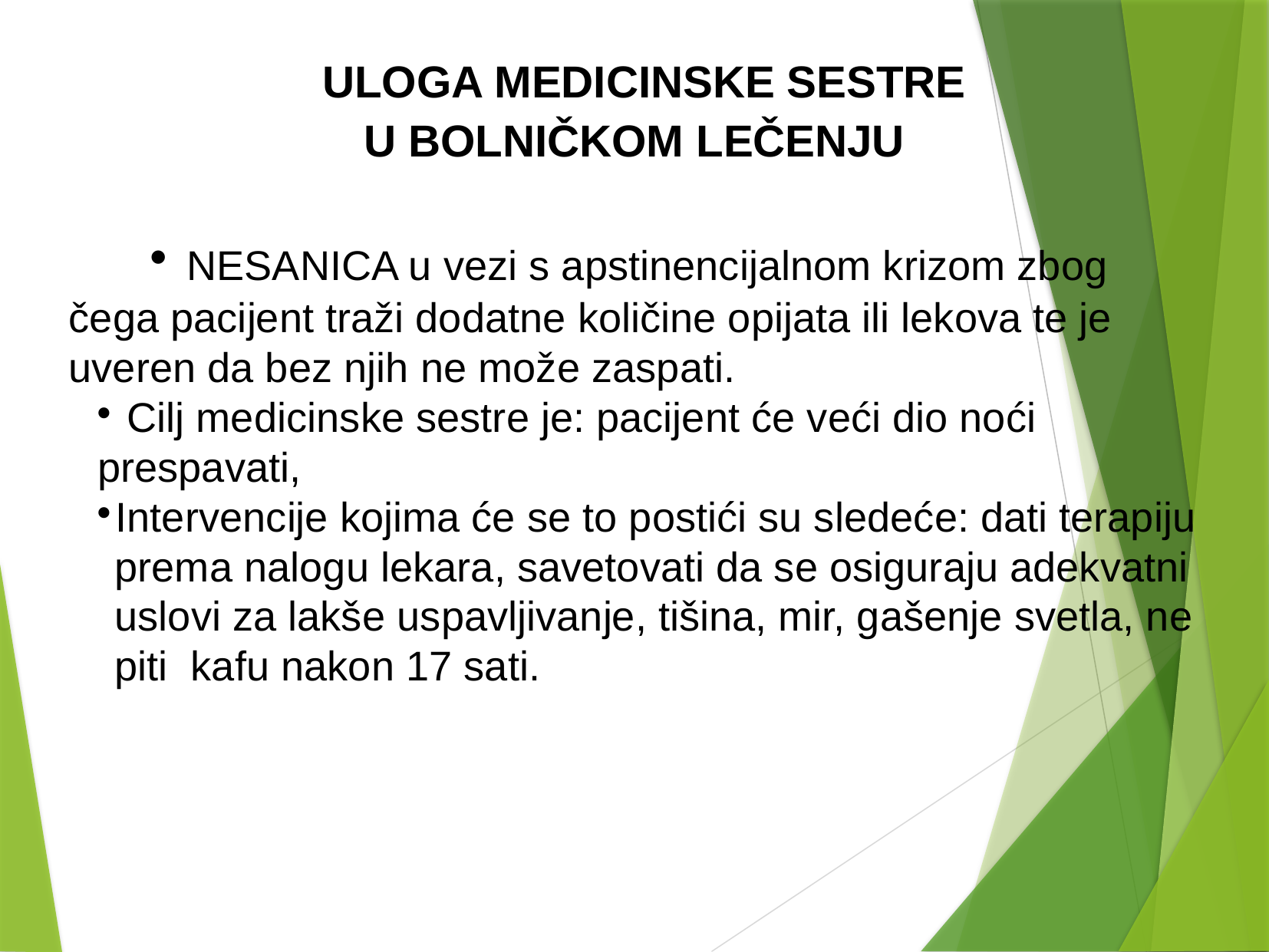

ULOGA MEDICINSKE SESTRE U BOLNIČKOM LEČENJU
 NESANICA u vezi s apstinencijalnom krizom zbog čega pacijent traži dodatne količine opijata ili lekova te je uveren da bez njih ne može zaspati.
 Cilj medicinske sestre je: pacijent će veći dio noći prespavati,
Intervencije kojima će se to postići su sledeće: dati terapiju prema nalogu lekara, savetovati da se osiguraju adekvatni uslovi za lakše uspavljivanje, tišina, mir, gašenje svetla, ne piti  kafu nakon 17 sati.